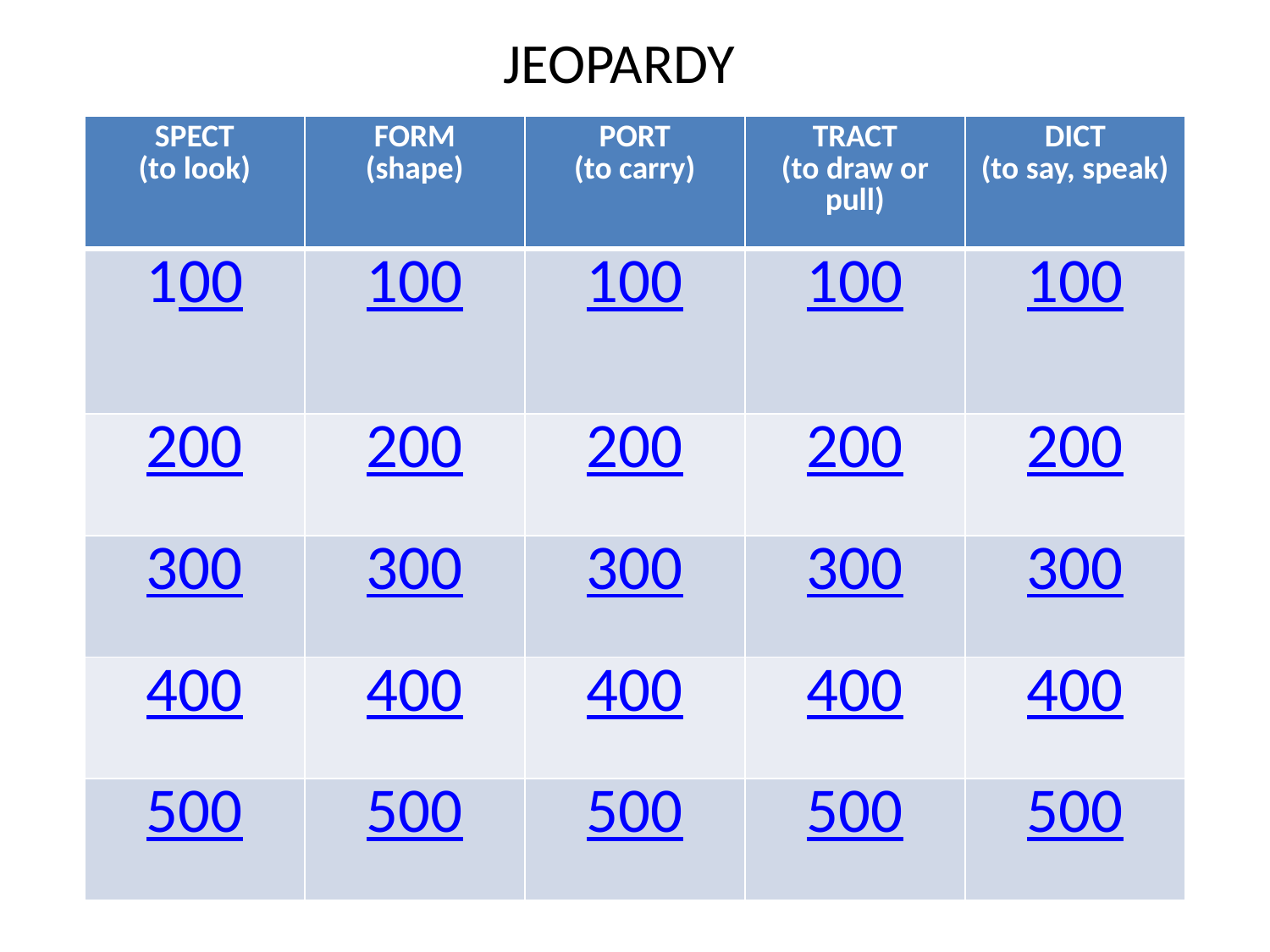

JEOPARDY
| SPECT (to look) | FORM (shape) | PORT (to carry) | TRACT (to draw or pull) | DICT (to say, speak) |
| --- | --- | --- | --- | --- |
| 100 | 100 | 100 | 100 | 100 |
| 200 | 200 | 200 | 200 | 200 |
| 300 | 300 | 300 | 300 | 300 |
| 400 | 400 | 400 | 400 | 400 |
| 500 | 500 | 500 | 500 | 500 |